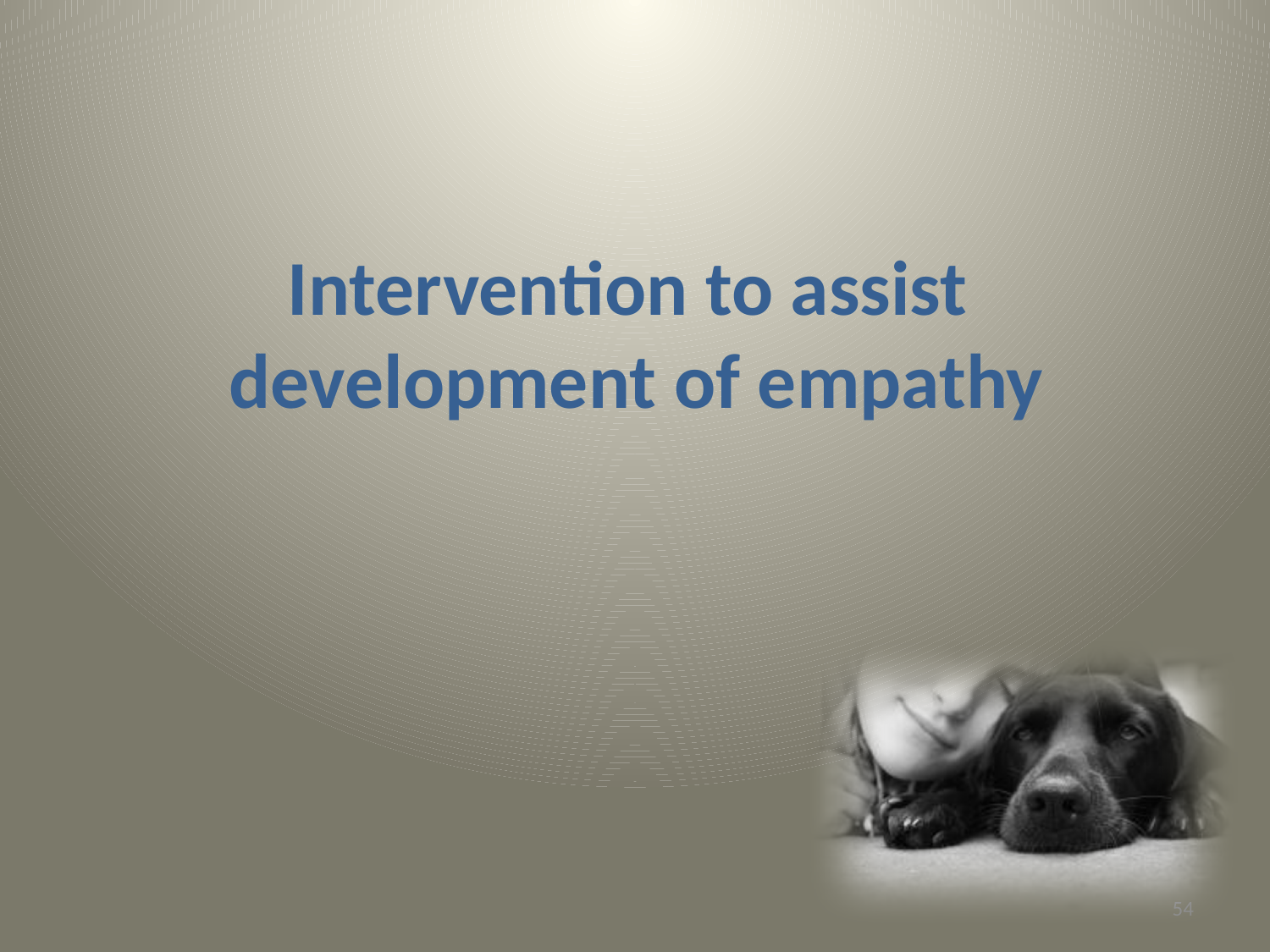

# Intervention to assist development of empathy
54